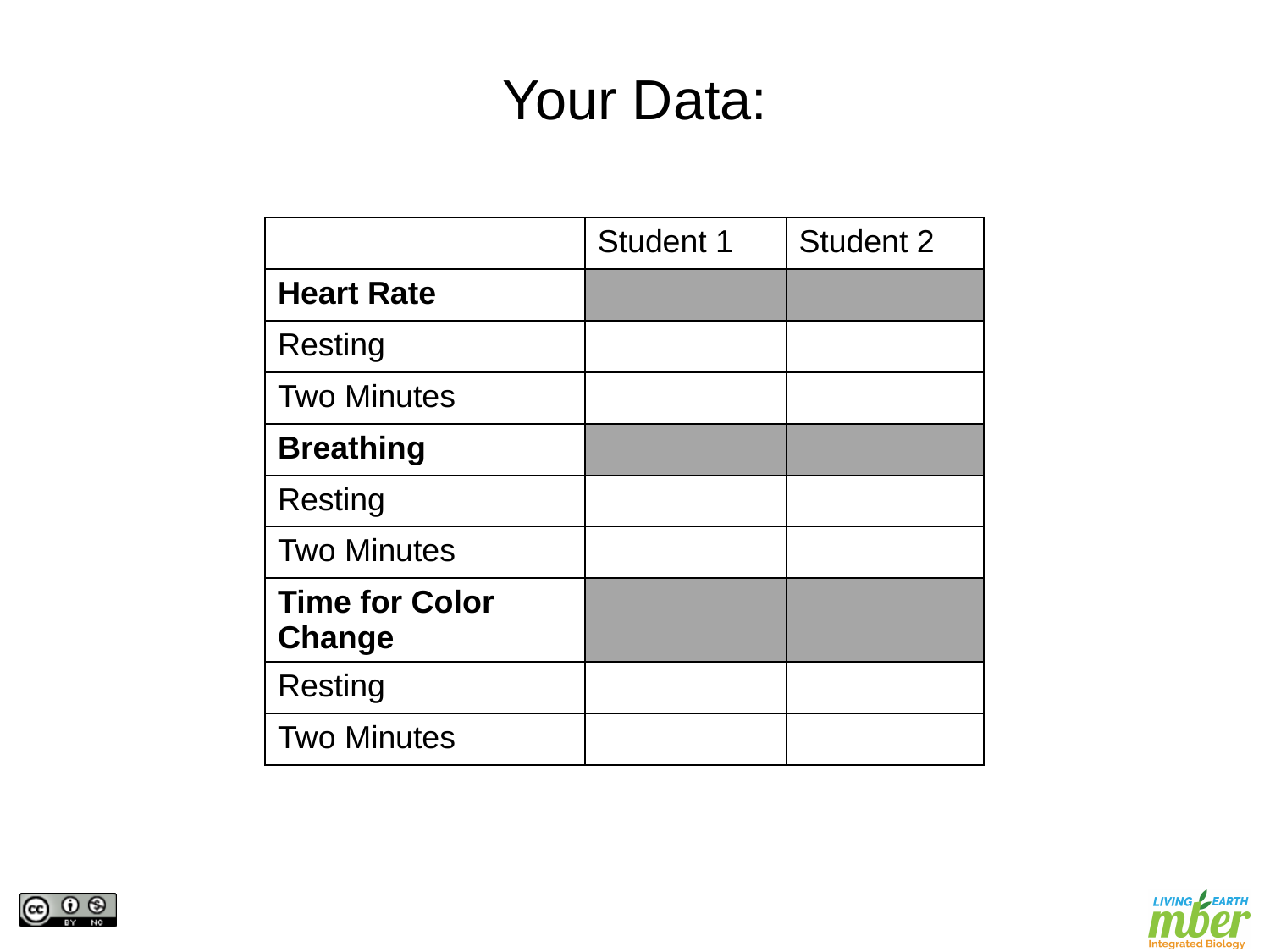

Your Data:
|  | Student 1 | Student 2 |
| --- | --- | --- |
| Heart Rate |  |  |
| Resting |  |  |
| Two Minutes |  |  |
| Breathing |  |  |
| Resting |  |  |
| Two Minutes |  |  |
| Time for Color Change |  |  |
| Resting |  |  |
| Two Minutes |  |  |